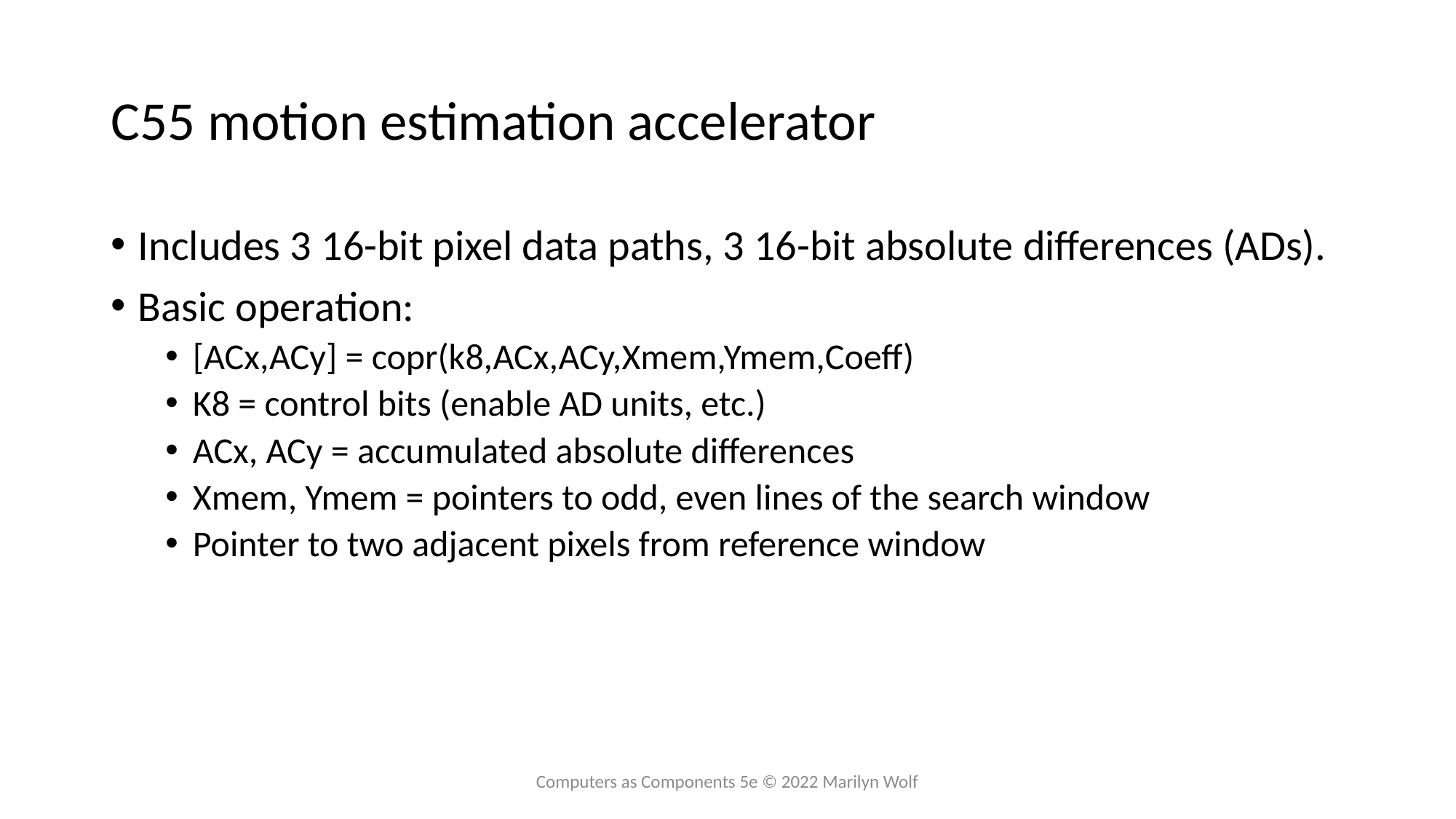

# C55 motion estimation accelerator
Includes 3 16-bit pixel data paths, 3 16-bit absolute differences (ADs).
Basic operation:
[ACx,ACy] = copr(k8,ACx,ACy,Xmem,Ymem,Coeff)
K8 = control bits (enable AD units, etc.)
ACx, ACy = accumulated absolute differences
Xmem, Ymem = pointers to odd, even lines of the search window
Pointer to two adjacent pixels from reference window

Computers as Components 5e © 2022 Marilyn Wolf